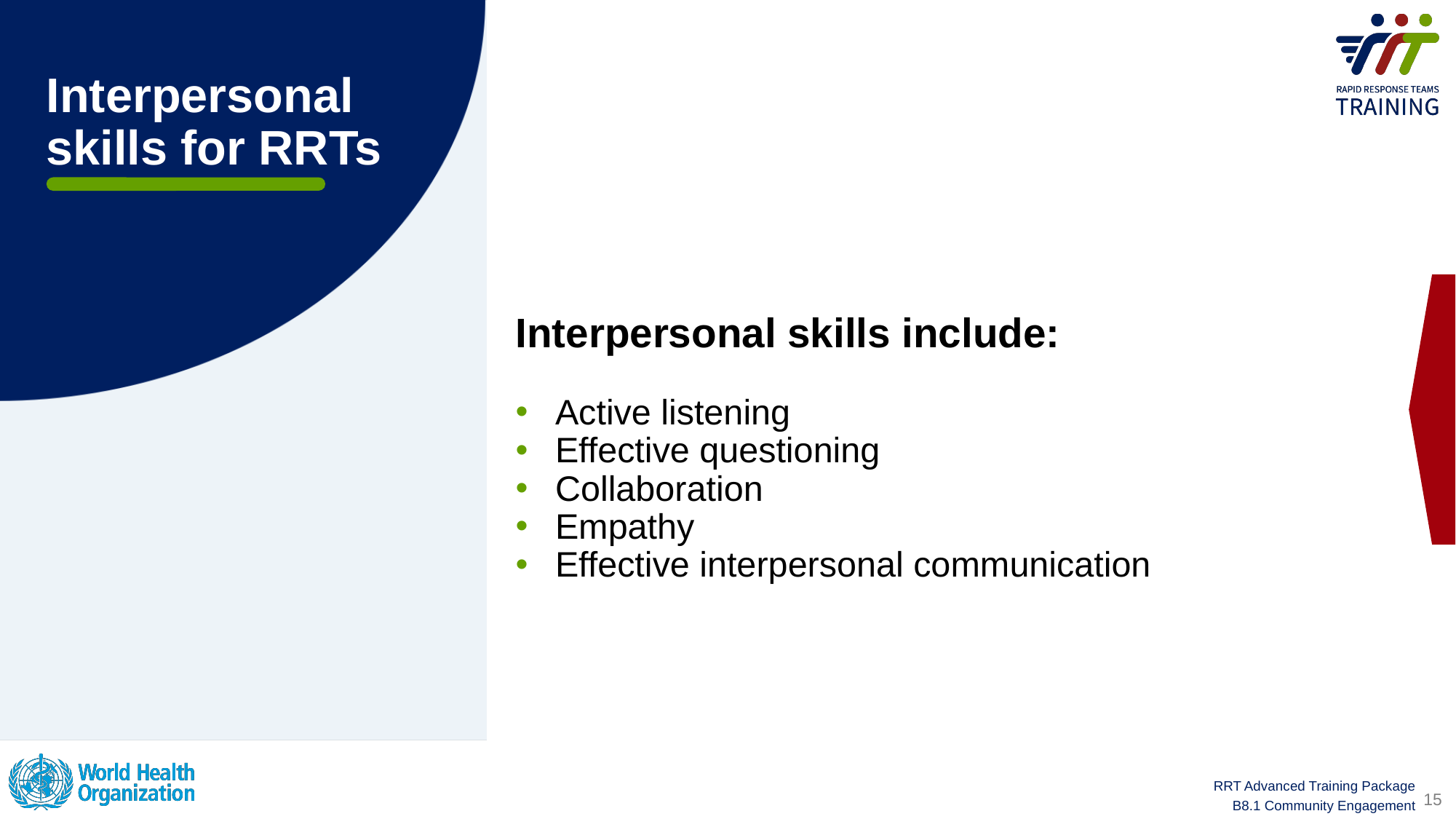

Interpersonal skills for RRTs

Interpersonal skills include:

Active listening
Effective questioning
Collaboration
Empathy
Effective interpersonal communication